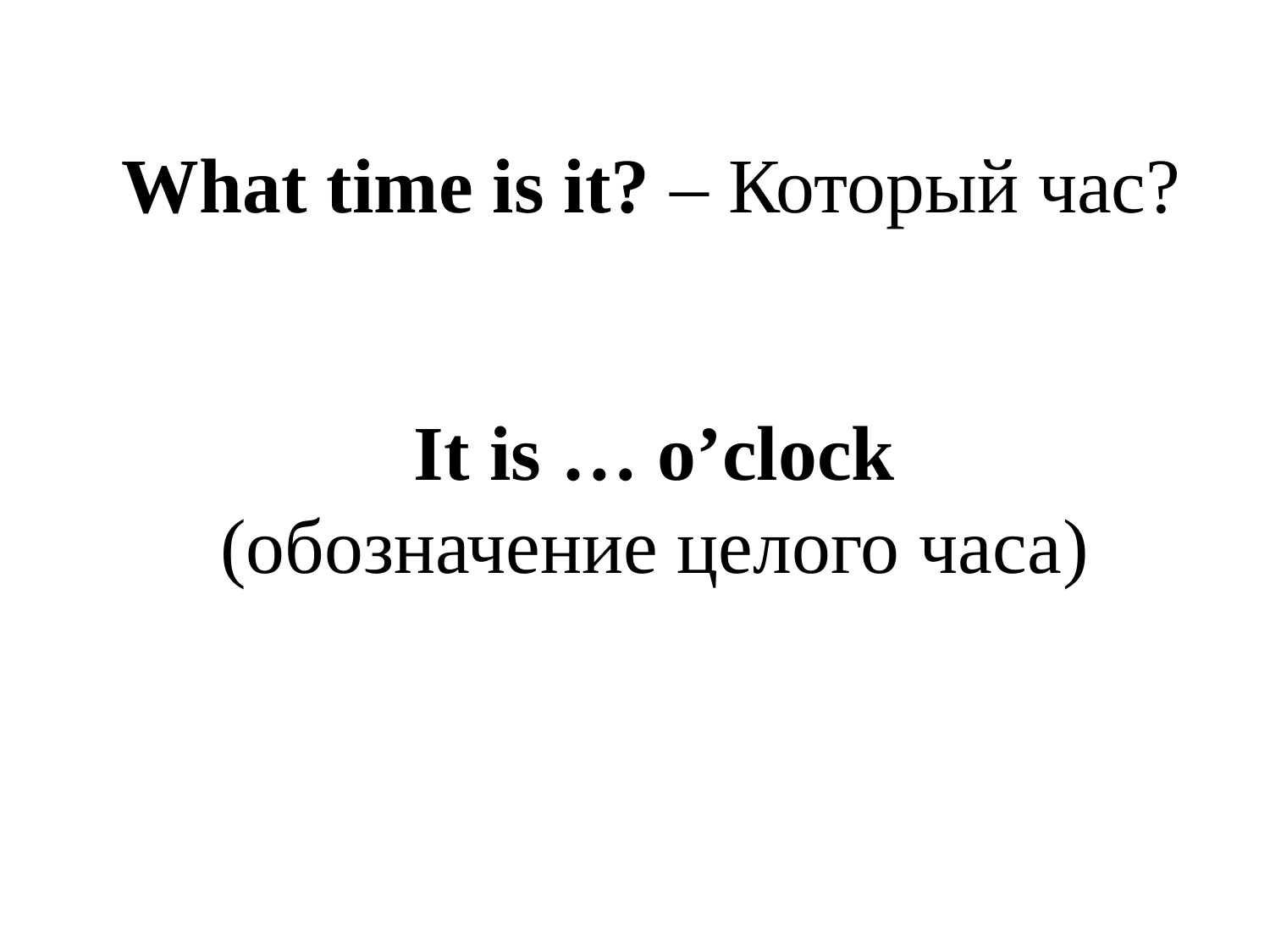

What time is it? – Который час?
It is … o’clock
(обозначение целого часа)